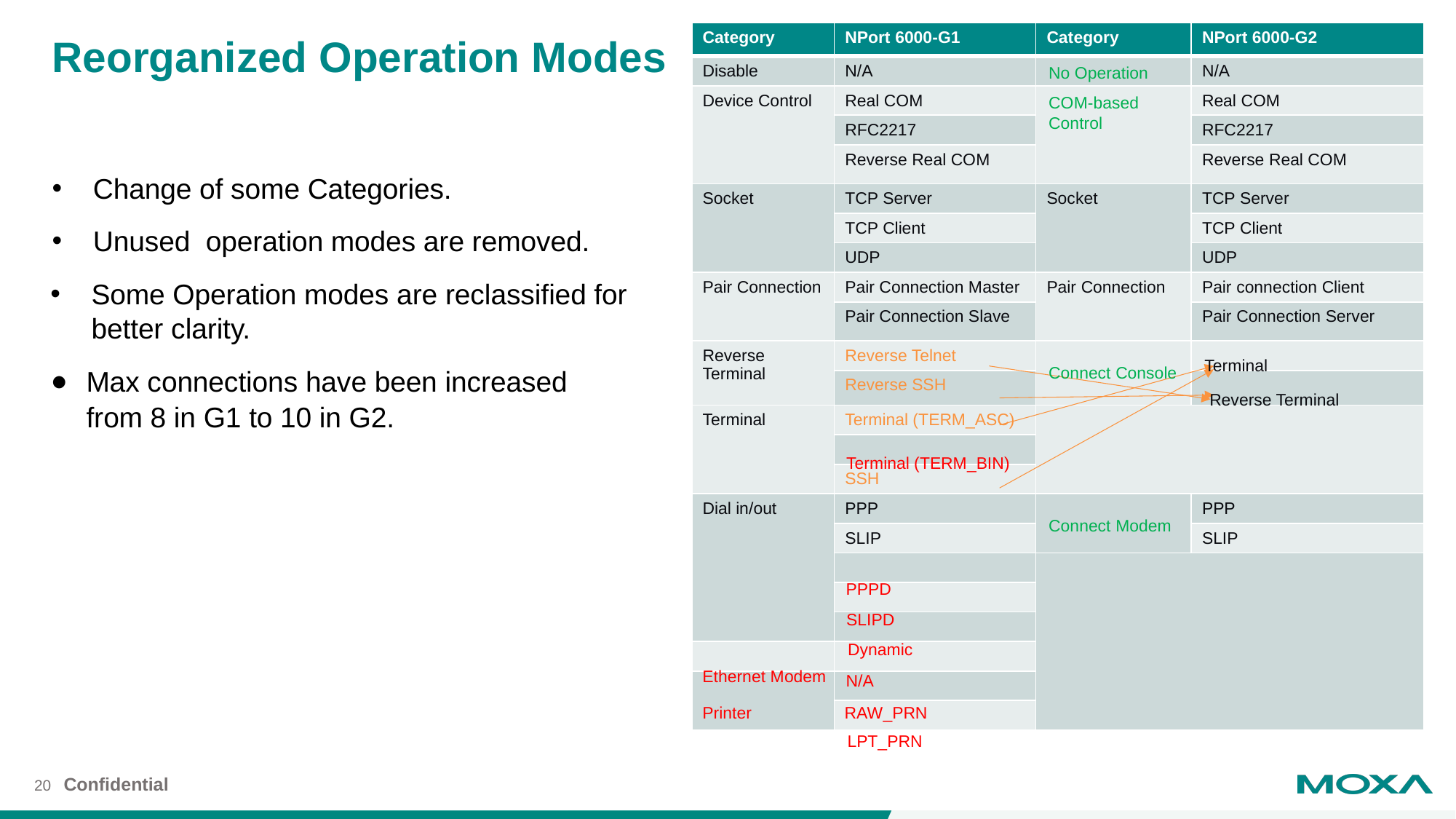

| Category | NPort 6000-G1 | Category | NPort 6000-G2 |
| --- | --- | --- | --- |
| Disable | N/A |  | N/A |
| Device Control | Real COM |  | Real COM |
|  | RFC2217 |  | RFC2217 |
|  | Reverse Real COM |  | Reverse Real COM |
| Socket | TCP Server | Socket | TCP Server |
|  | TCP Client |  | TCP Client |
|  | UDP |  | UDP |
| Pair Connection | Pair Connection Master | Pair Connection | Pair connection Client |
|  | Pair Connection Slave |  | Pair Connection Server |
| Reverse Terminal | Reverse Telnet |  |  |
|  | Reverse SSH |  |  |
| Terminal | Terminal (TERM\_ASC) |  |  |
|  |  |  |  |
|  | SSH |  |  |
| Dial in/out | PPP |  | PPP |
|  | SLIP |  | SLIP |
|  |  |  |  |
|  |  |  |  |
|  |  |  |  |
|  |  |  |  |
|  |  |  |  |
|  |  |  |  |
# Reorganized Operation Modes
No Operation
COM-based Control
Change of some Categories.
Unused  operation modes are removed.
Some Operation modes are reclassified for better clarity.
Terminal
Connect Console
Max connections have been increased from 8 in G1 to 10 in G2.
Reverse Terminal
Terminal (TERM_BIN)
Connect Modem
PPPD
SLIPD
Dynamic
Ethernet Modem
N/A
Printer	       RAW_PRN
LPT_PRN